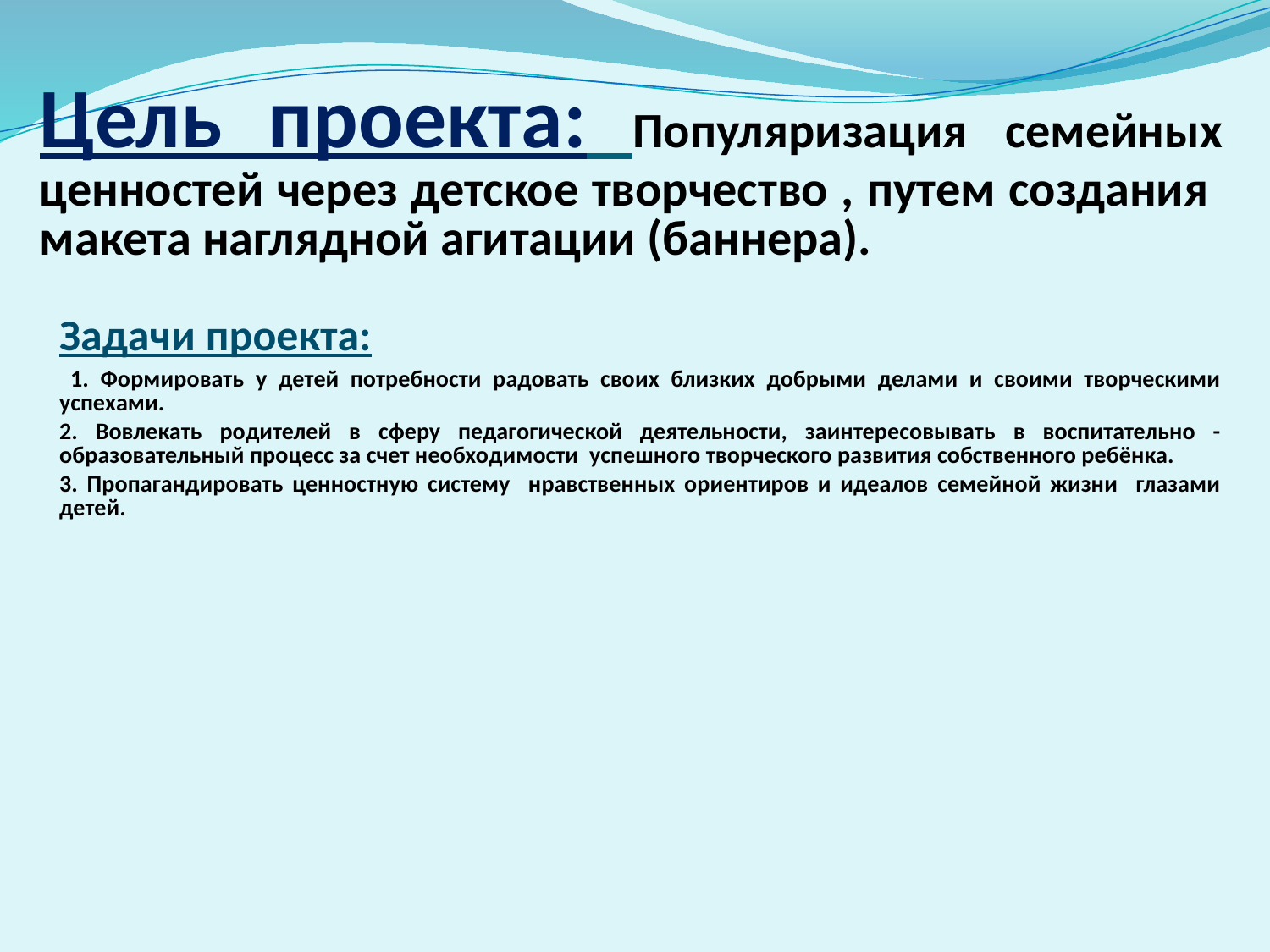

Цель проекта: Популяризация семейных ценностей через детское творчество , путем создания  макета наглядной агитации (баннера).
Задачи проекта:
 1. Формировать у детей потребности радовать своих близких добрыми делами и своими творческими успехами.
2. Вовлекать родителей в сферу педагогической деятельности, заинтересовывать в воспитательно - образовательный процесс за счет необходимости  успешного творческого развития собственного ребёнка.
3. Пропагандировать ценностную систему  нравственных ориентиров и идеалов семейной жизни  глазами детей.